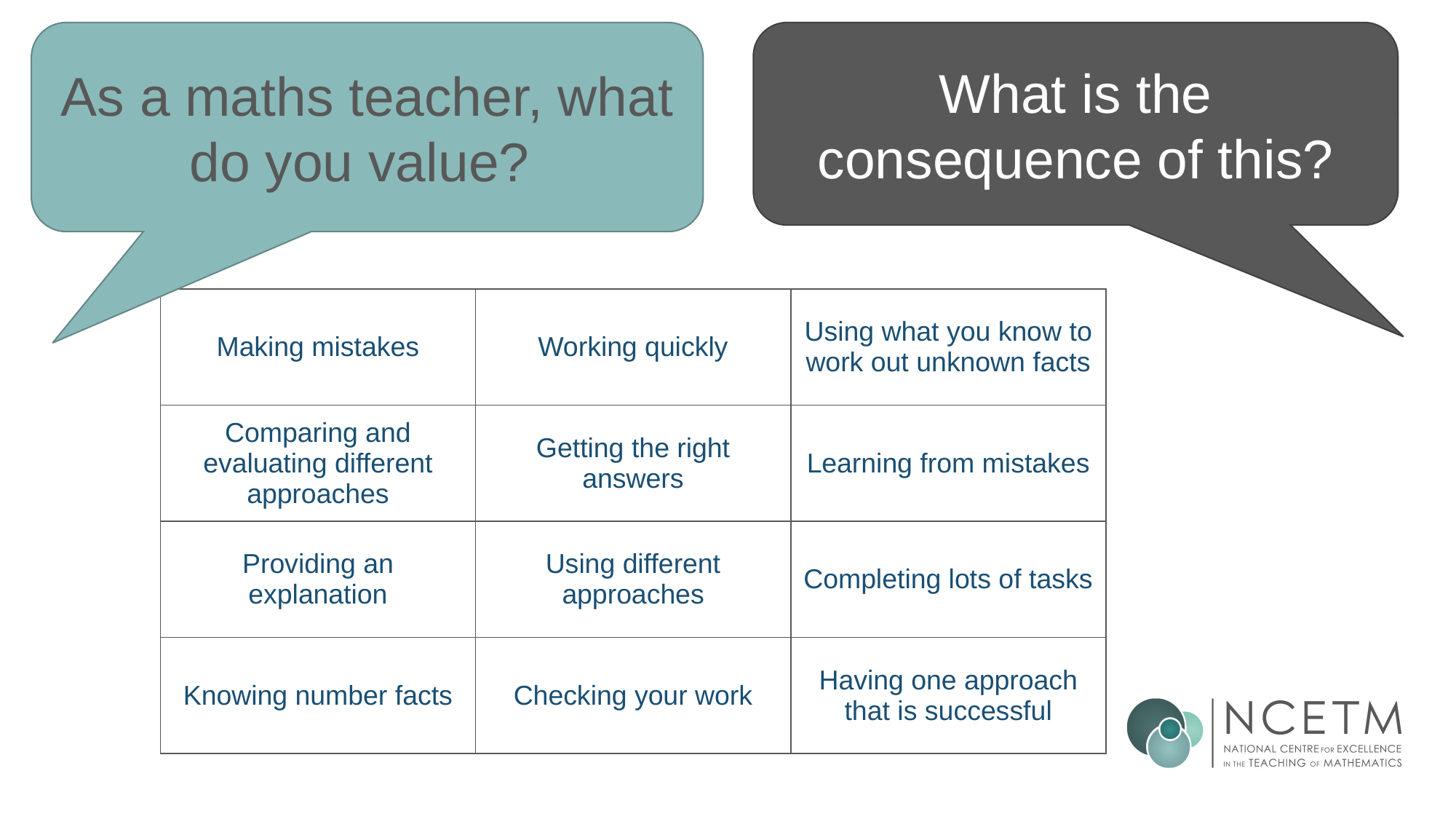

As a maths teacher, what do you value?
What is the consequence of this?
| Making mistakes | Working quickly | Using what you know to work out unknown facts |
| --- | --- | --- |
| Comparing and evaluating different approaches | Getting the right answers | Learning from mistakes |
| Providing an explanation | Using different approaches | Completing lots of tasks |
| Knowing number facts | Checking your work | Having one approach that is successful |